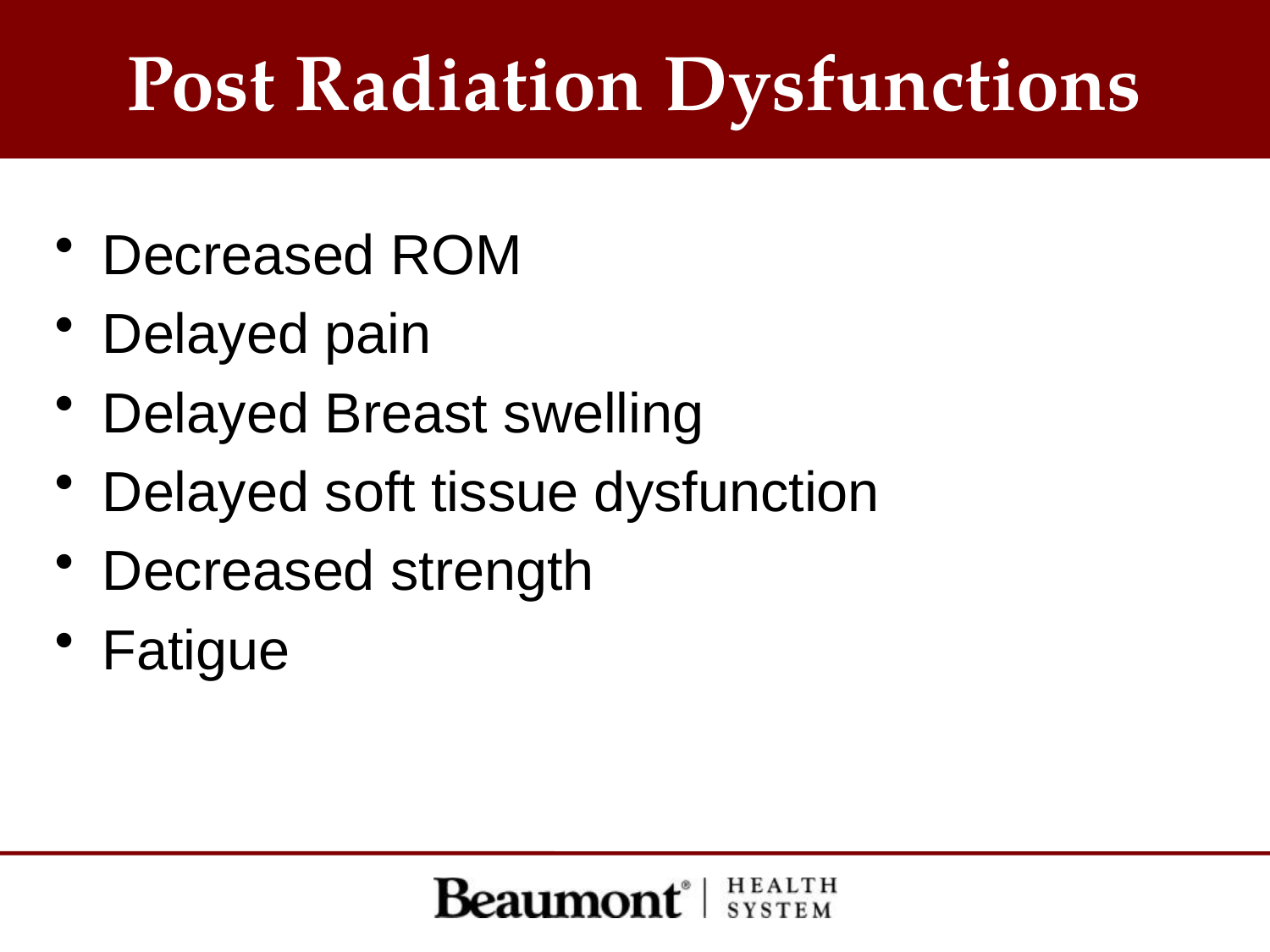

# Post Radiation Dysfunctions
Decreased ROM
Delayed pain
Delayed Breast swelling
Delayed soft tissue dysfunction
Decreased strength
Fatigue